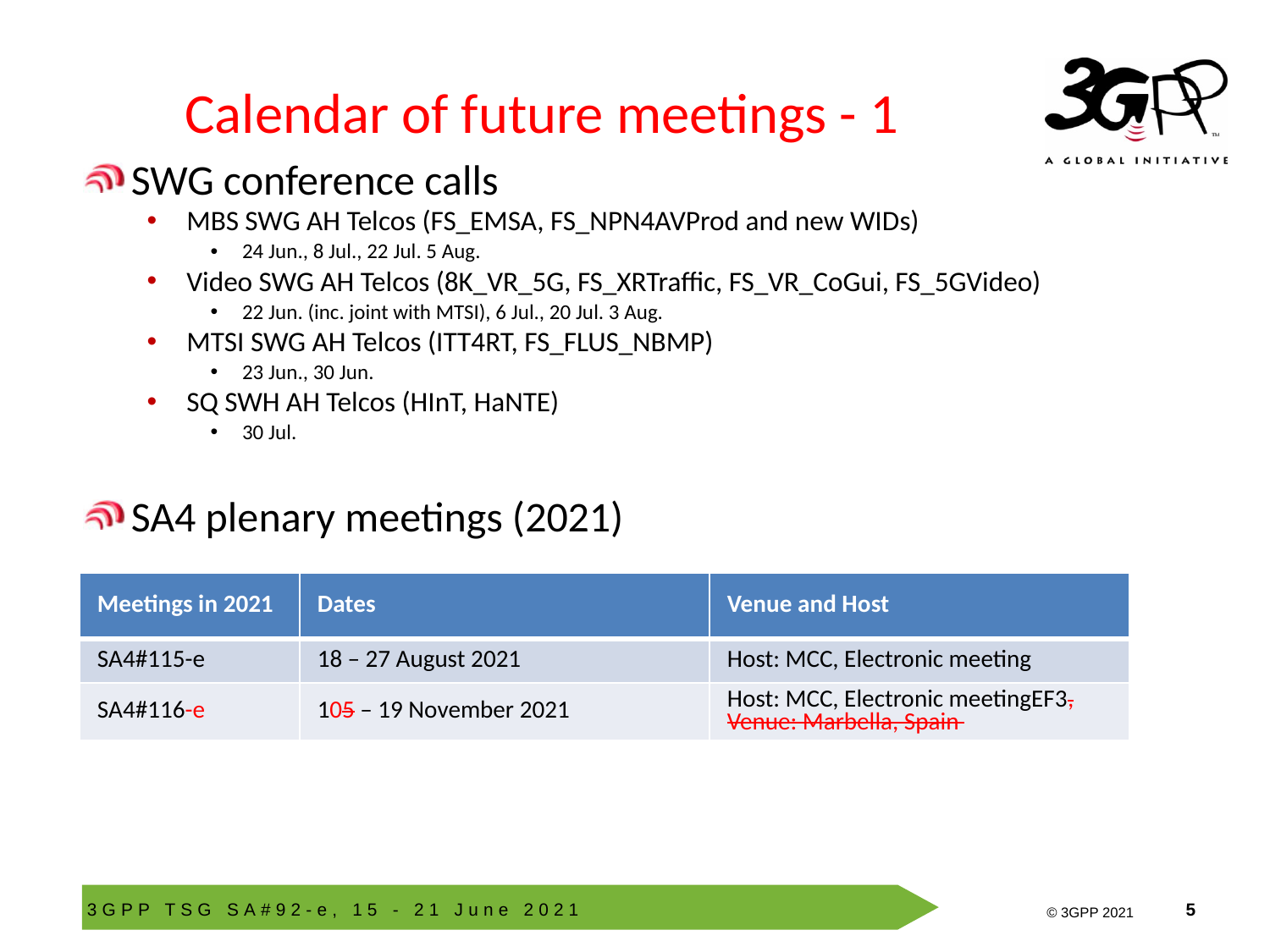

# Calendar of future meetings - 1
SWG conference calls
MBS SWG AH Telcos (FS_EMSA, FS_NPN4AVProd and new WIDs)
24 Jun., 8 Jul., 22 Jul. 5 Aug.
Video SWG AH Telcos (8K_VR_5G, FS_XRTraffic, FS_VR_CoGui, FS_5GVideo)
22 Jun. (inc. joint with MTSI), 6 Jul., 20 Jul. 3 Aug.
MTSI SWG AH Telcos (ITT4RT, FS_FLUS_NBMP)
23 Jun., 30 Jun.
SQ SWH AH Telcos (HInT, HaNTE)
30 Jul.
SA4 plenary meetings (2021)

| Meetings in 2021 | Dates | Venue and Host |
| --- | --- | --- |
| SA4#115-e | 18 – 27 August 2021 | Host: MCC, Electronic meeting |
| SA4#116-e | 105 – 19 November 2021 | Host: MCC, Electronic meetingEF3, Venue: Marbella, Spain |